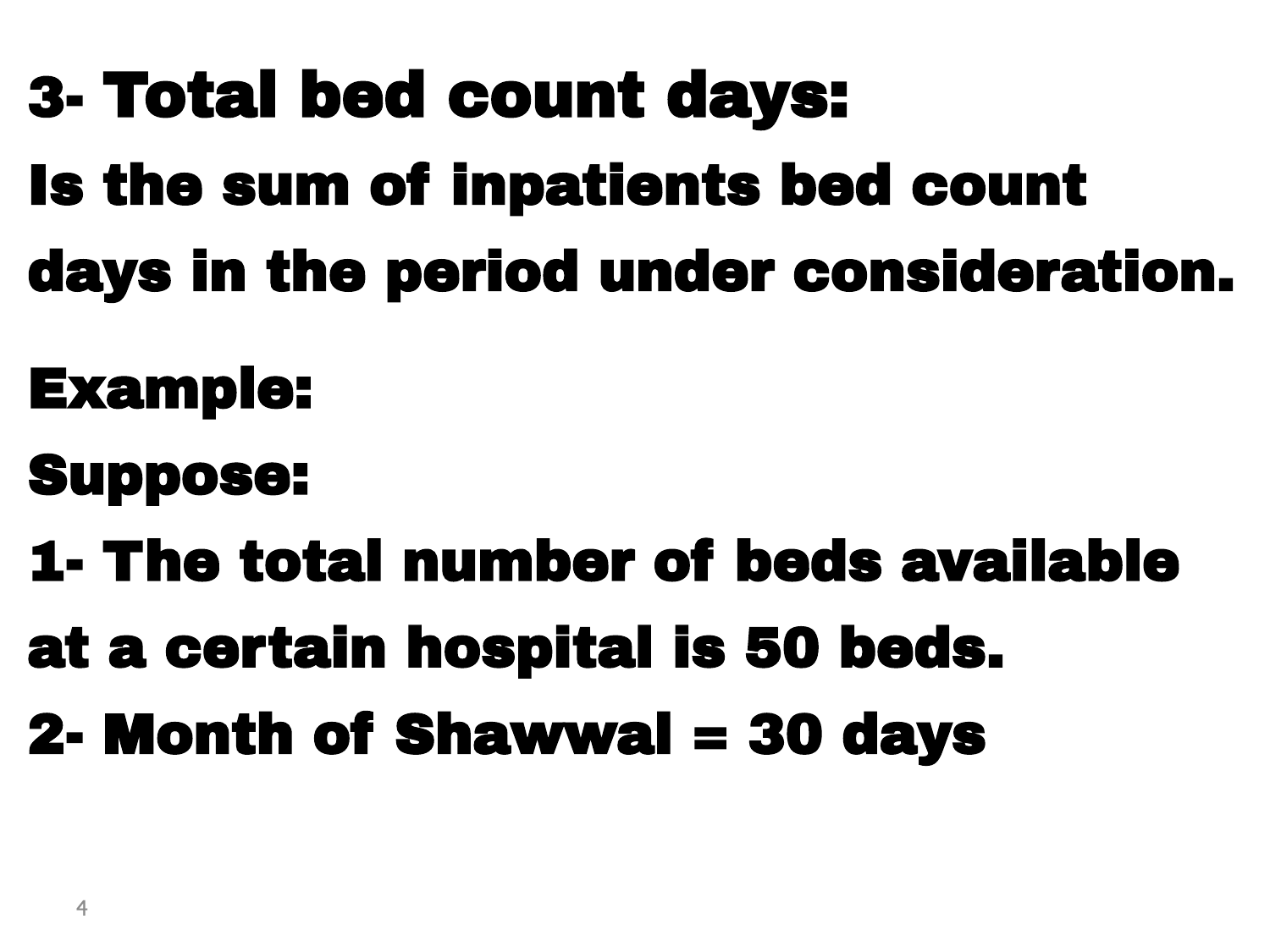

3- Total bed count days:
Is the sum of inpatients bed count days in the period under consideration.
Example:
Suppose:
1- The total number of beds available at a certain hospital is 50 beds.
2- Month of Shawwal = 30 days

4